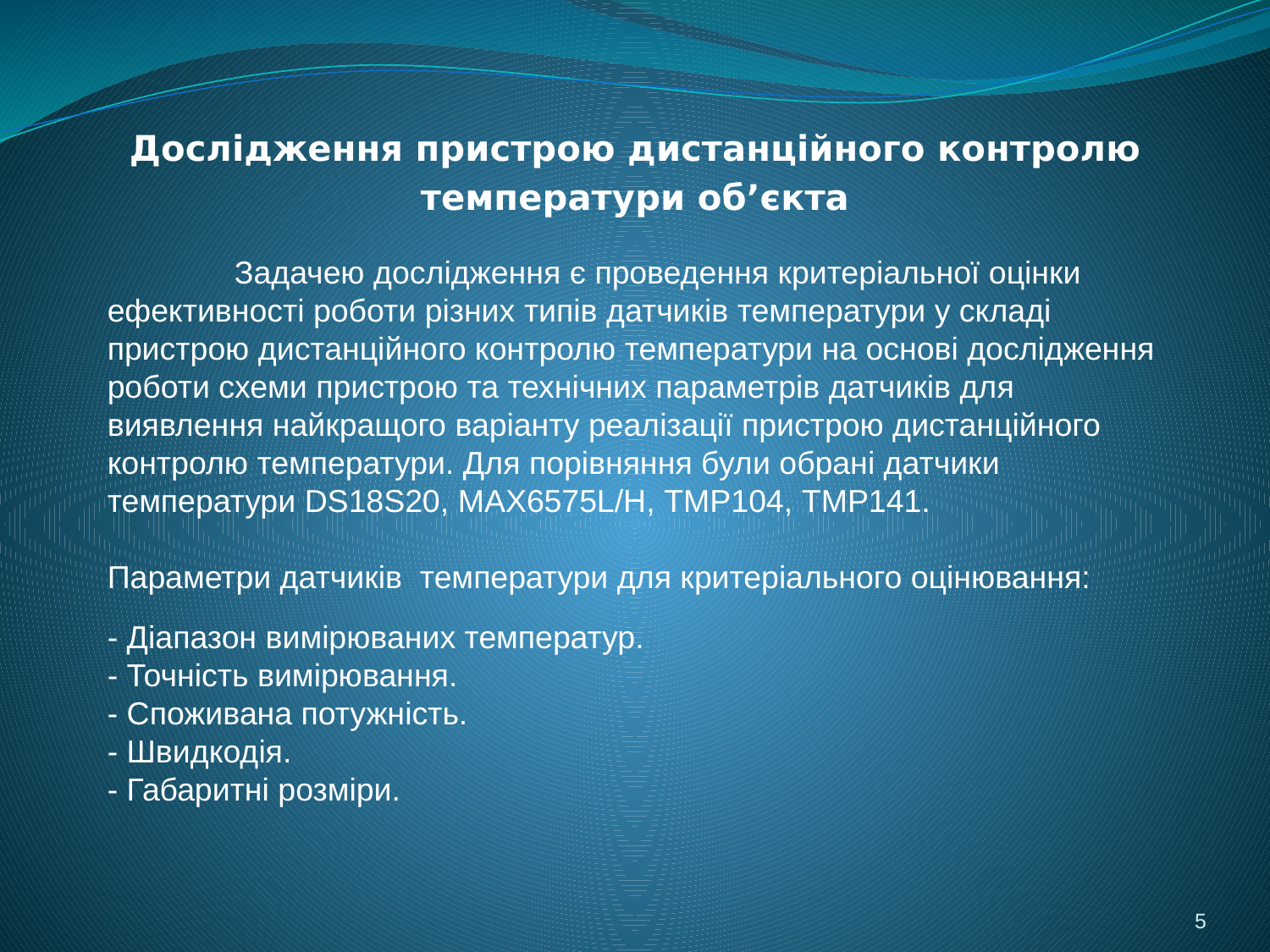

Дослідження пристрою дистанційного контролю температури об’єкта
	Задачею дослідження є проведення критеріальної оцінки ефективності роботи різних типів датчиків температури у складі пристрою дистанційного контролю температури на основі дослідження роботи схеми пристрою та технічних параметрів датчиків для виявлення найкращого варіанту реалізації пристрою дистанційного контролю температури. Для порівняння були обрані датчики температури DS18S20, MAX6575L/H, TMP104, TMP141.
Параметри датчиків  температури для критеріального оцінювання:
- Діапазон вимірюваних температур.
- Точність вимірювання.
- Споживана потужність.
- Швидкодія.
- Габаритні розміри.
5